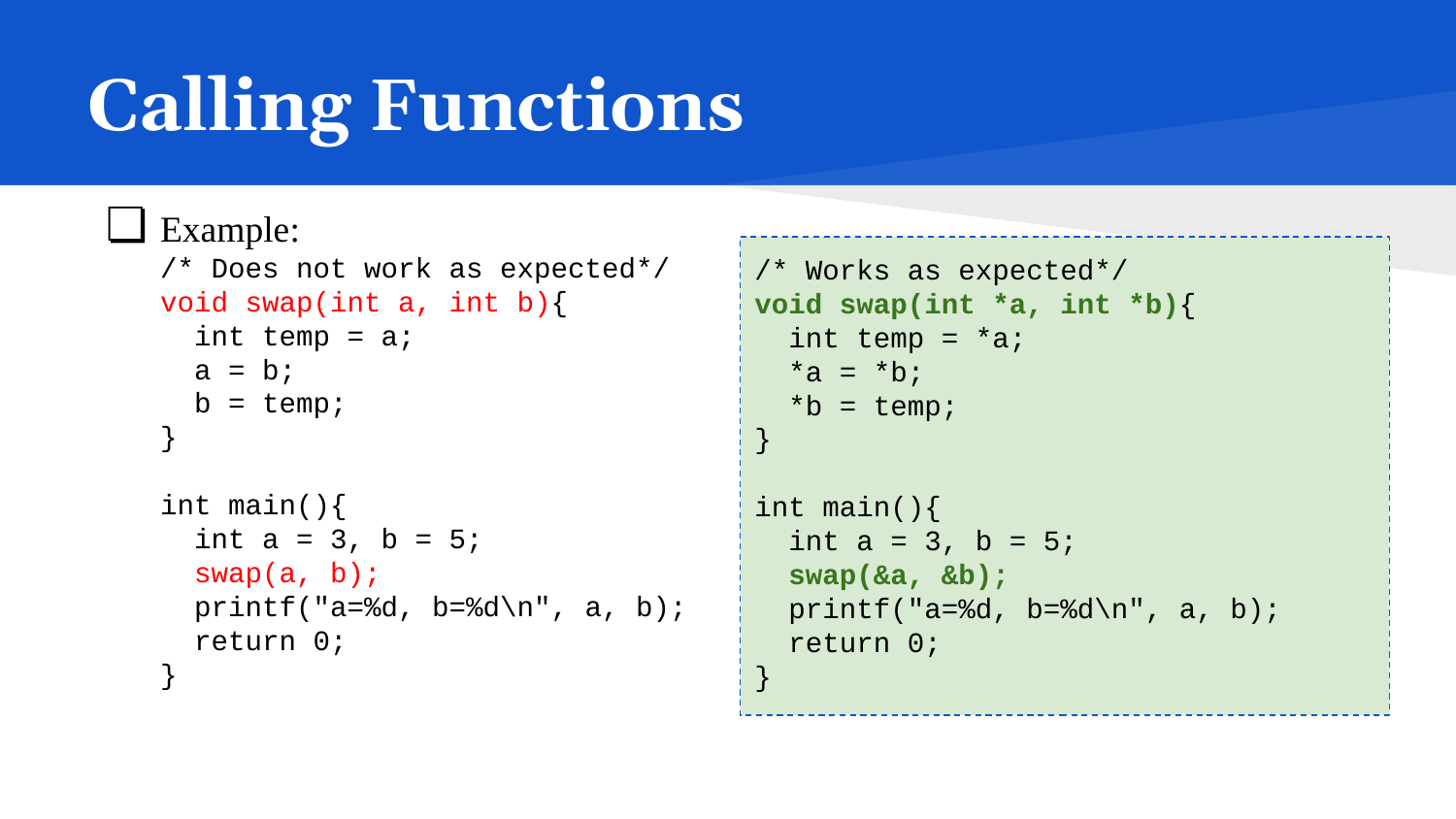

# Calling Functions
Example:
/* Does not work as expected*/
void swap(int a, int b){
  int temp = a;
  a = b;
  b = temp;
}
int main(){
  int a = 3, b = 5;
  swap(a, b);
  printf("a=%d, b=%d\n", a, b);
  return 0;
}
/* Works as expected*/
void swap(int *a, int *b){
  int temp = *a;
  *a = *b;
  *b = temp;
}
int main(){
  int a = 3, b = 5;
  swap(&a, &b);
  printf("a=%d, b=%d\n", a, b);
  return 0;
}